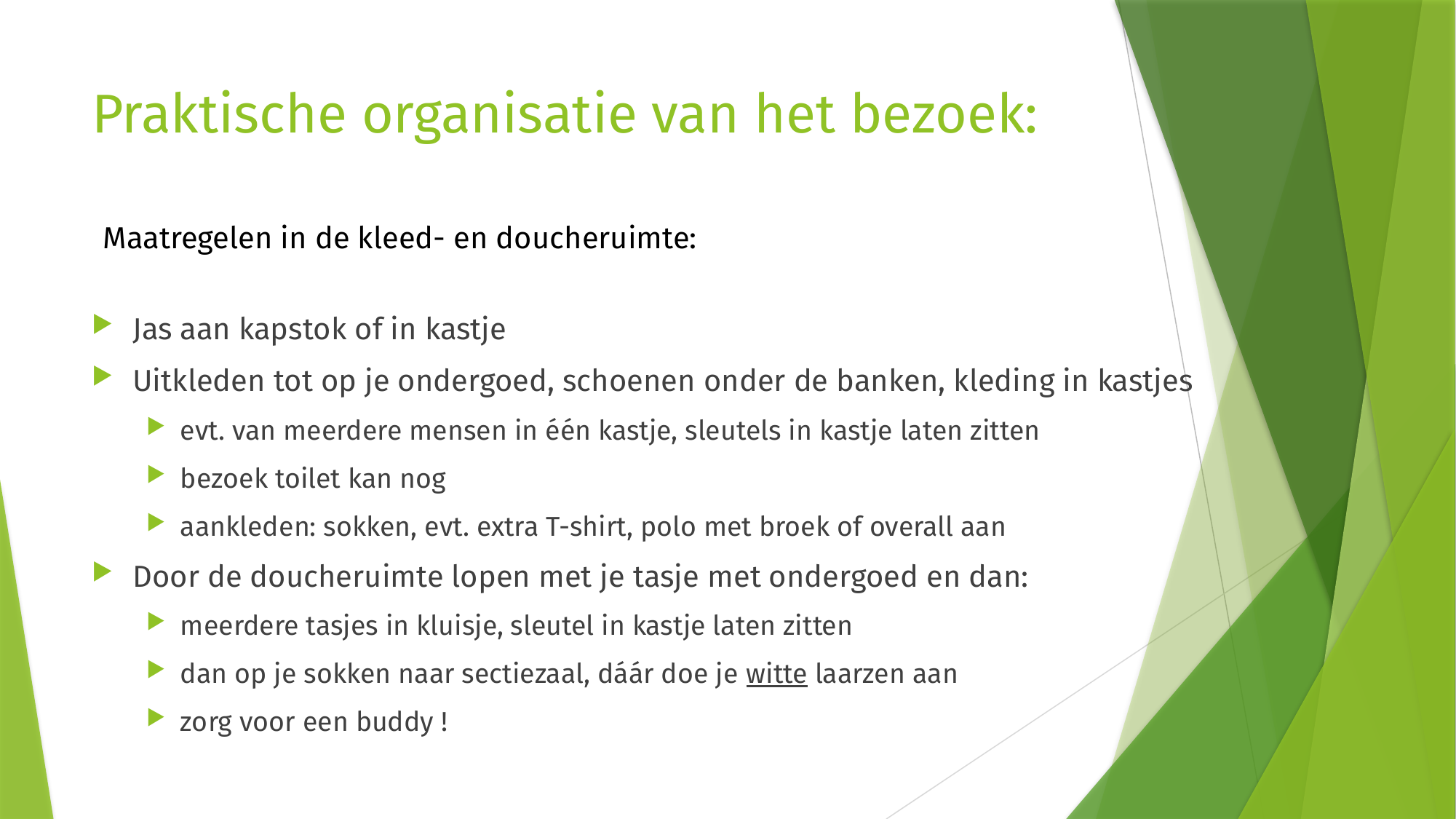

# Praktische organisatie van het bezoek:
Maatregelen in de kleed- en doucheruimte:
Jas aan kapstok of in kastje
Uitkleden tot op je ondergoed, schoenen onder de banken, kleding in kastjes
evt. van meerdere mensen in één kastje, sleutels in kastje laten zitten
bezoek toilet kan nog
aankleden: sokken, evt. extra T-shirt, polo met broek of overall aan
Door de doucheruimte lopen met je tasje met ondergoed en dan:
meerdere tasjes in kluisje, sleutel in kastje laten zitten
dan op je sokken naar sectiezaal, dáár doe je witte laarzen aan
zorg voor een buddy !